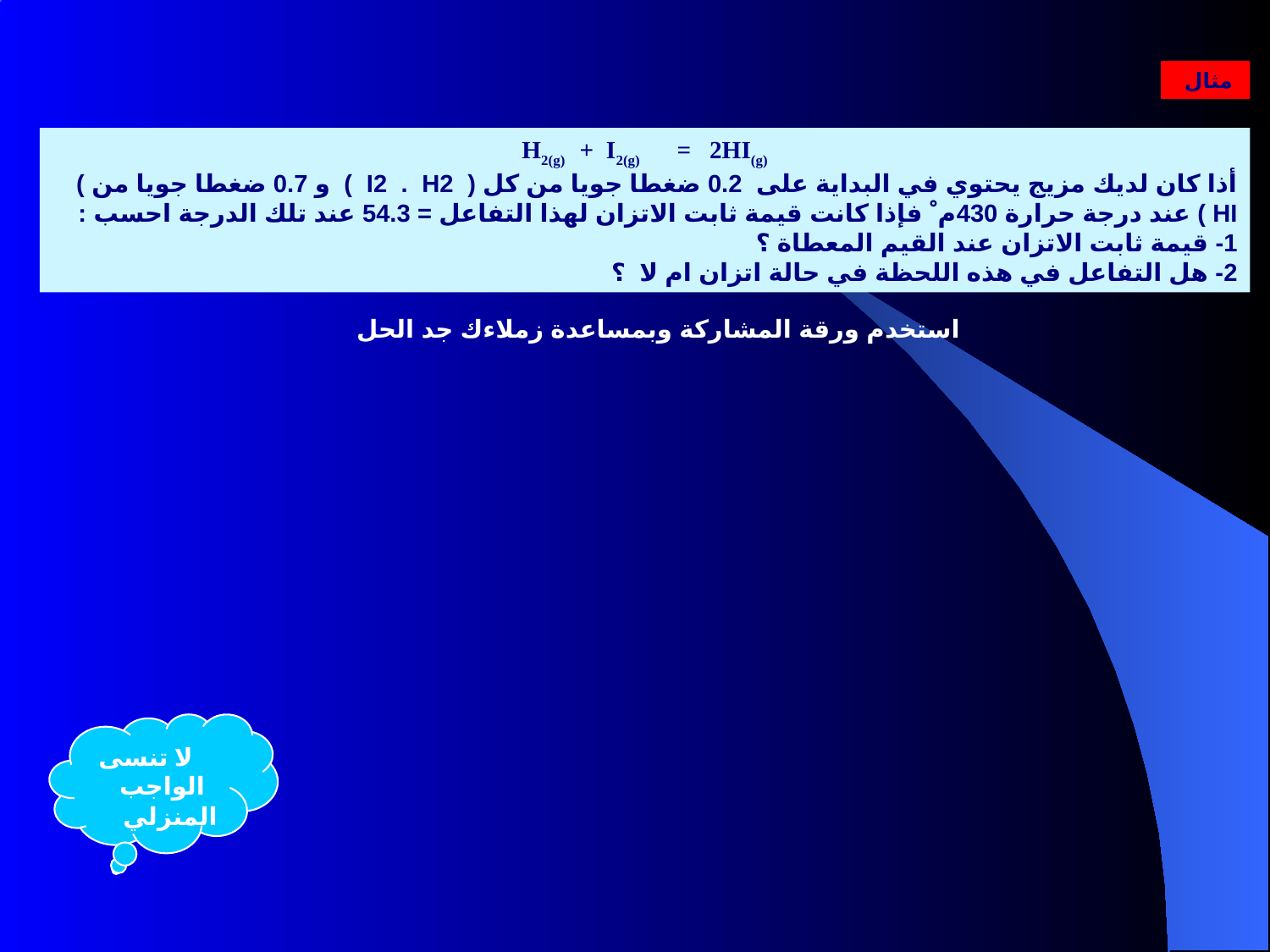

مثال
H2(g)    +  I2(g)      =   2HI(g)
أذا كان لديك مزيج يحتوي في البداية على  0.2 ضغطا جويا من كل (  I2  .  H2  )  و 0.7 ضغطا جويا من )  HI ) عند درجة حرارة 430م ْ فإذا كانت قيمة ثابت الاتزان لهذا التفاعل = 54.3 عند تلك الدرجة احسب :
1- قيمة ثابت الاتزان عند القيم المعطاة ؟
2- هل التفاعل في هذه اللحظة في حالة اتزان ام لا  ؟
استخدم ورقة المشاركة وبمساعدة زملاءك جد الحل
    لا تنسى   الواجب المنزلي